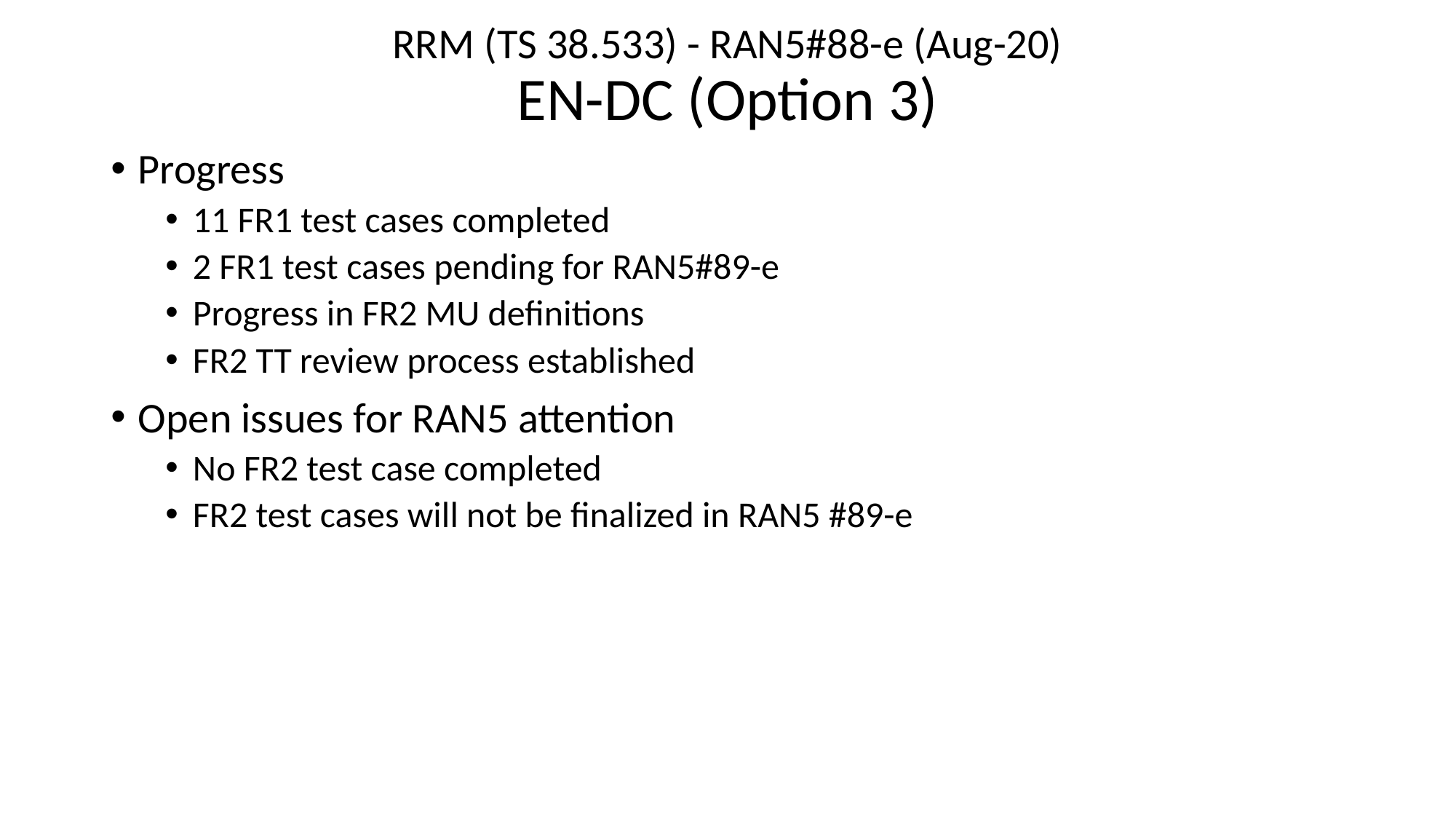

# RRM (TS 38.533) - RAN5#88-e (Aug-20) EN-DC (Option 3)
Progress
11 FR1 test cases completed
2 FR1 test cases pending for RAN5#89-e
Progress in FR2 MU definitions
FR2 TT review process established
Open issues for RAN5 attention
No FR2 test case completed
FR2 test cases will not be finalized in RAN5 #89-e